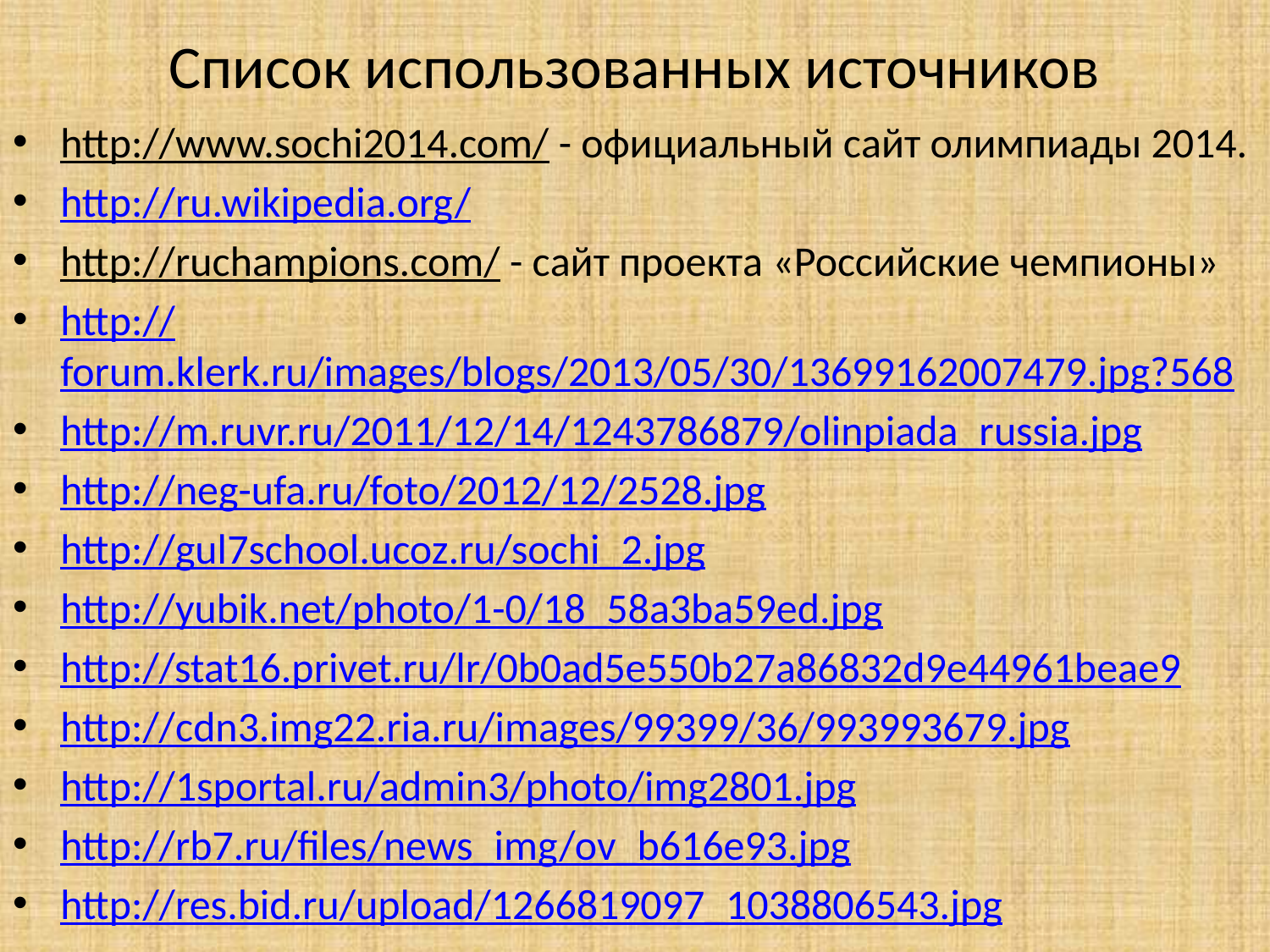

# Список использованных источников
http://www.sochi2014.com/ - официальный сайт олимпиады 2014.
http://ru.wikipedia.org/
http://ruchampions.com/ - сайт проекта «Российские чемпионы»
http://forum.klerk.ru/images/blogs/2013/05/30/13699162007479.jpg?568
http://m.ruvr.ru/2011/12/14/1243786879/olinpiada_russia.jpg
http://neg-ufa.ru/foto/2012/12/2528.jpg
http://gul7school.ucoz.ru/sochi_2.jpg
http://yubik.net/photo/1-0/18_58a3ba59ed.jpg
http://stat16.privet.ru/lr/0b0ad5e550b27a86832d9e44961beae9
http://cdn3.img22.ria.ru/images/99399/36/993993679.jpg
http://1sportal.ru/admin3/photo/img2801.jpg
http://rb7.ru/files/news_img/ov_b616e93.jpg
http://res.bid.ru/upload/1266819097_1038806543.jpg